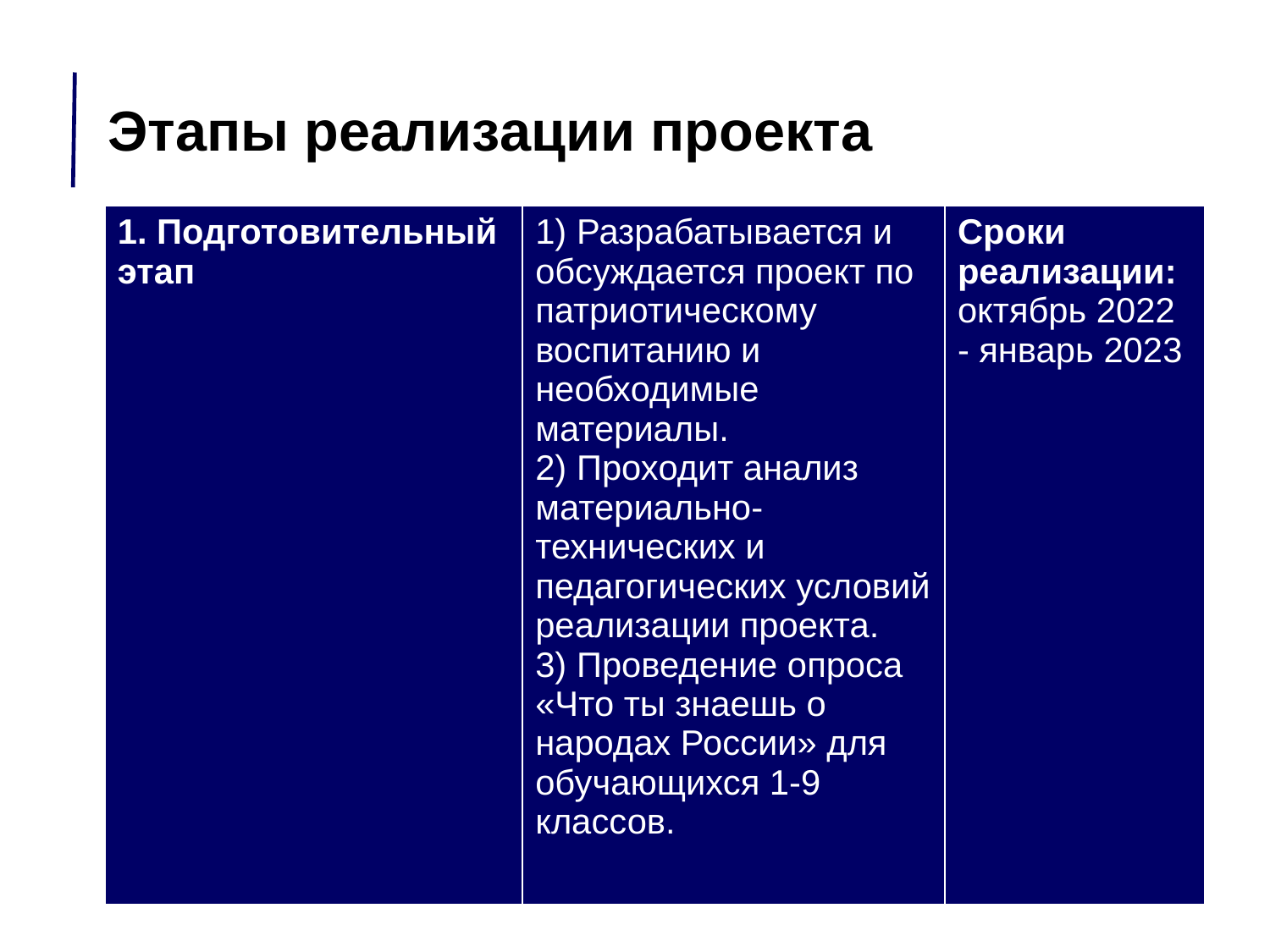

# Этапы реализации проекта
| 1. Подготовительный этап | 1) Разрабатывается и обсуждается проект по патриотическому воспитанию и необходимые материалы. 2) Проходит анализ материально-технических и педагогических условий реализации проекта. 3) Проведение опроса «Что ты знаешь о народах России» для обучающихся 1-9 классов. | Сроки реализации: октябрь 2022 - январь 2023 |
| --- | --- | --- |
Задачи: